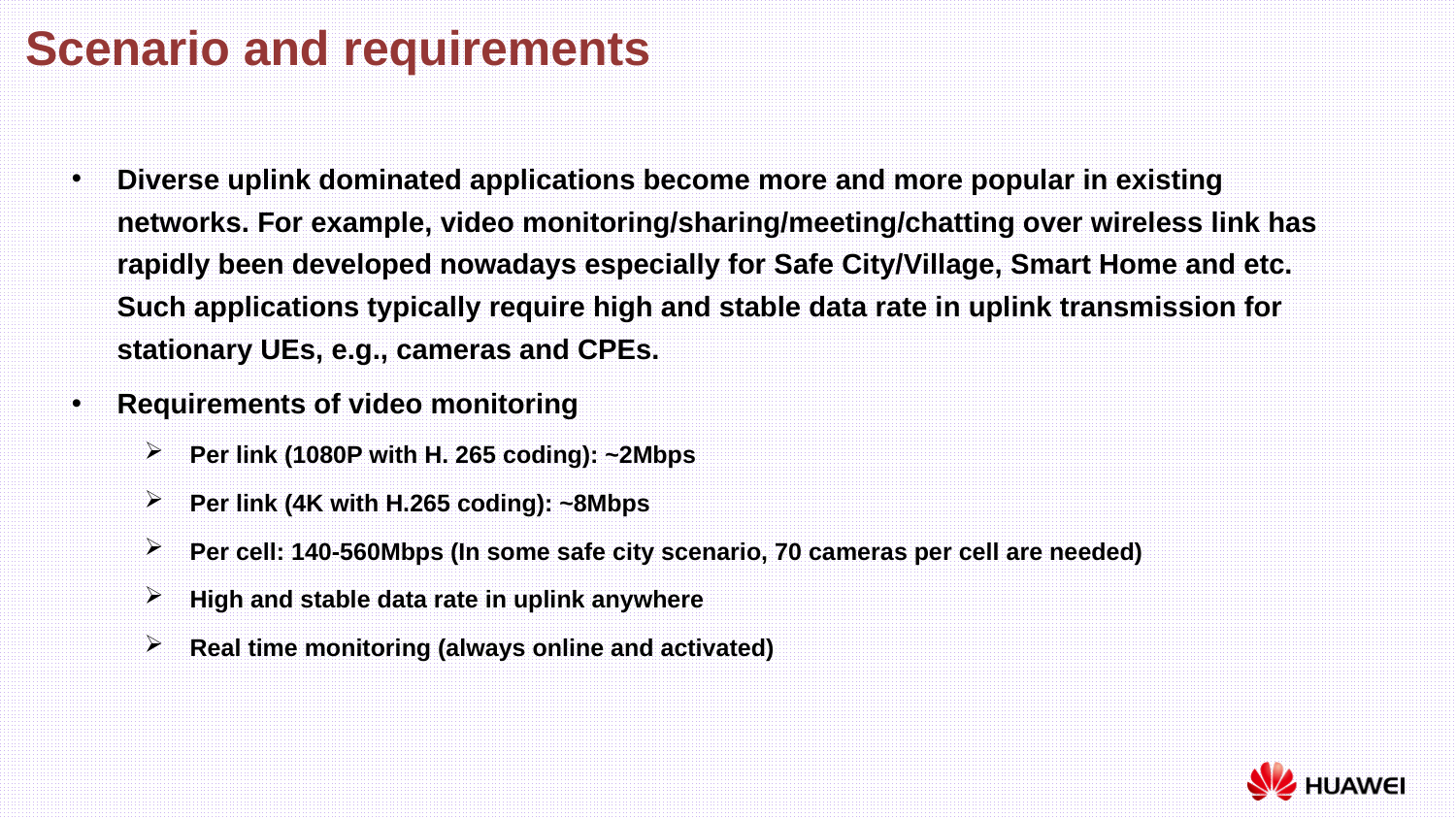

Scenario and requirements

Diverse uplink dominated applications become more and more popular in existing networks. For example, video monitoring/sharing/meeting/chatting over wireless link has rapidly been developed nowadays especially for Safe City/Village, Smart Home and etc. Such applications typically require high and stable data rate in uplink transmission for stationary UEs, e.g., cameras and CPEs.
Requirements of video monitoring
Per link (1080P with H. 265 coding): ~2Mbps
Per link (4K with H.265 coding): ~8Mbps
Per cell: 140-560Mbps (In some safe city scenario, 70 cameras per cell are needed)
High and stable data rate in uplink anywhere
Real time monitoring (always online and activated)